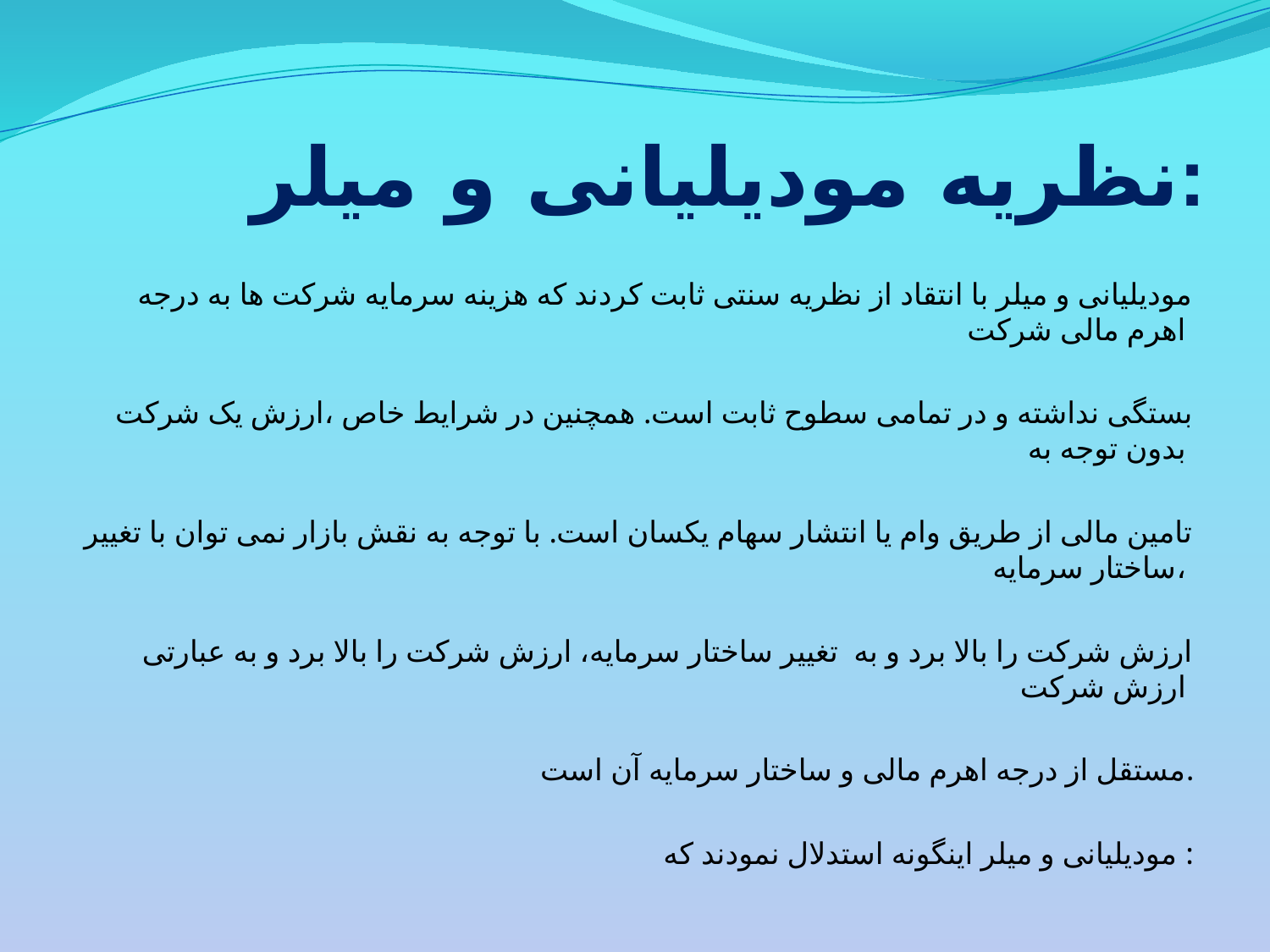

# نظريه موديليانی و ميلر:
مودیلیانی و میلر با انتقاد از نظریه سنتی ثابت کردند که هزینه سرمایه شرکت ها به درجه اهرم مالی شرکت

بستگی نداشته و در تمامی سطوح ثابت است. همچنین در شرایط خاص ،ارزش یک شرکت بدون توجه به

تامین مالی از طریق وام یا انتشار سهام یکسان است. با توجه به نقش بازار نمی توان با تغییر ساختار سرمایه،

ارزش شرکت را بالا برد و به  تغییر ساختار سرمایه، ارزش شرکت را بالا برد و به عبارتی ارزش شرکت

مستقل از درجه اهرم مالی و ساختار سرمایه آن است.

مودیلیانی و میلر اینگونه استدلال نمودند که :